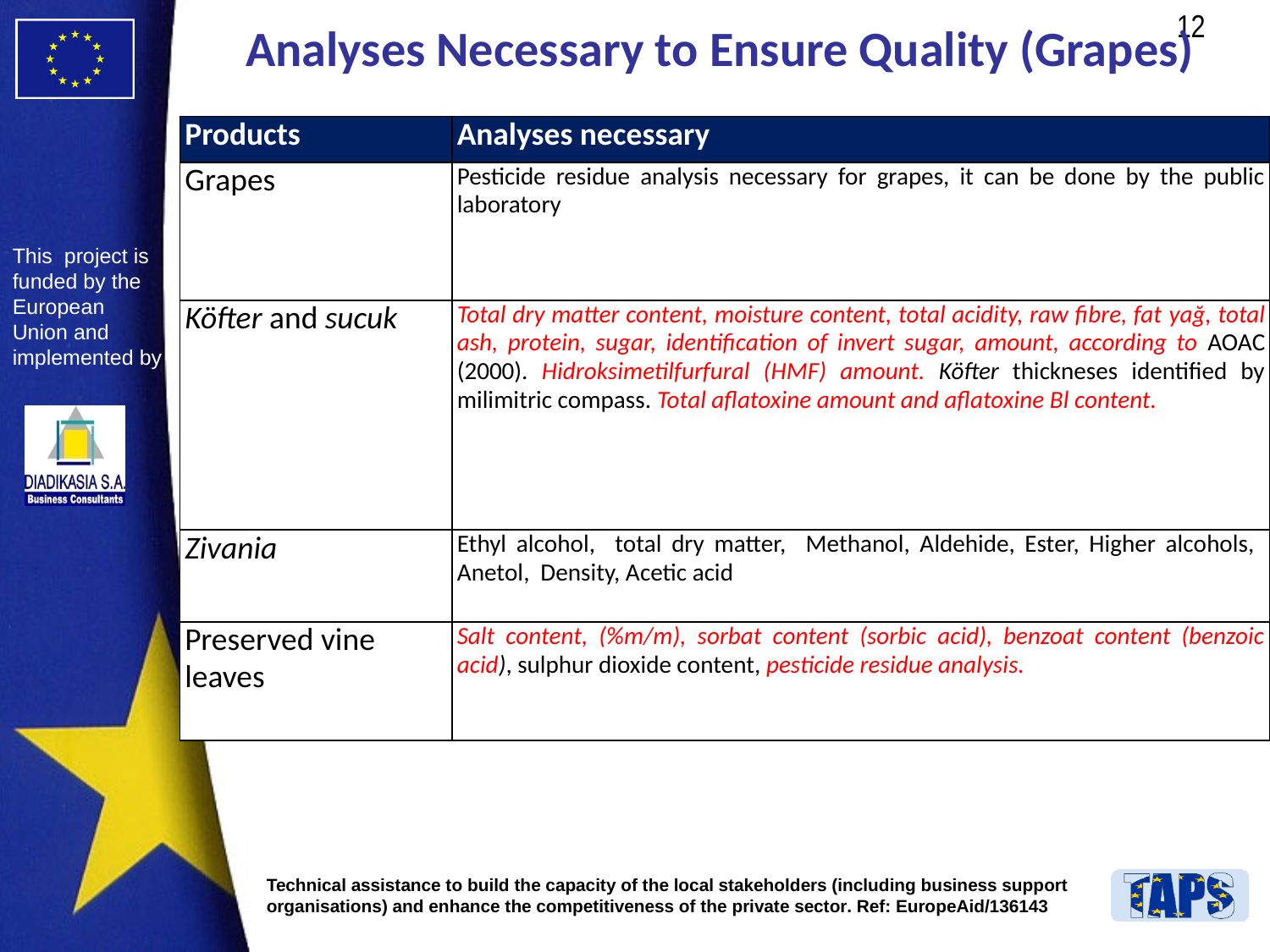

# Analyses Necessary to Ensure Quality (Grapes)
| Products | Analyses necessary |
| --- | --- |
| Grapes | Pesticide residue analysis necessary for grapes, it can be done by the public laboratory |
| Köfter and sucuk | Total dry matter content, moisture content, total acidity, raw fibre, fat yağ, total ash, protein, sugar, identification of invert sugar, amount, according to AOAC (2000). Hidroksimetilfurfural (HMF) amount. Köfter thickneses identified by milimitric compass. Total aflatoxine amount and aflatoxine Bl content. |
| Zivania | Ethyl alcohol, total dry matter, Methanol, Aldehide, Ester, Higher alcohols, Anetol, Density, Acetic acid |
| Preserved vine leaves | Salt content, (%m/m), sorbat content (sorbic acid), benzoat content (benzoic acid), sulphur dioxide content, pesticide residue analysis. |